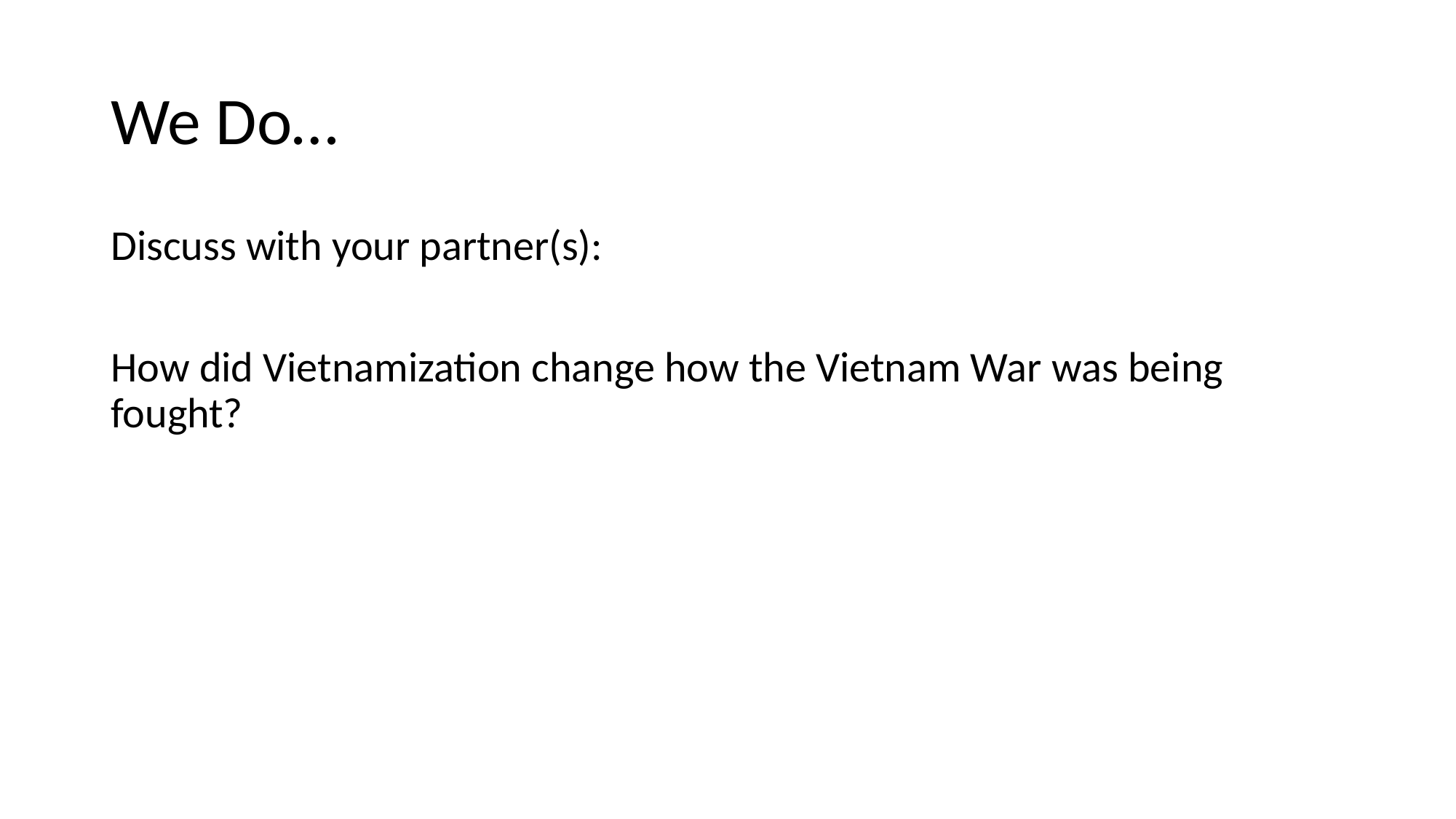

# We Do…
Discuss with your partner(s):

How did Vietnamization change how the Vietnam War was being fought?